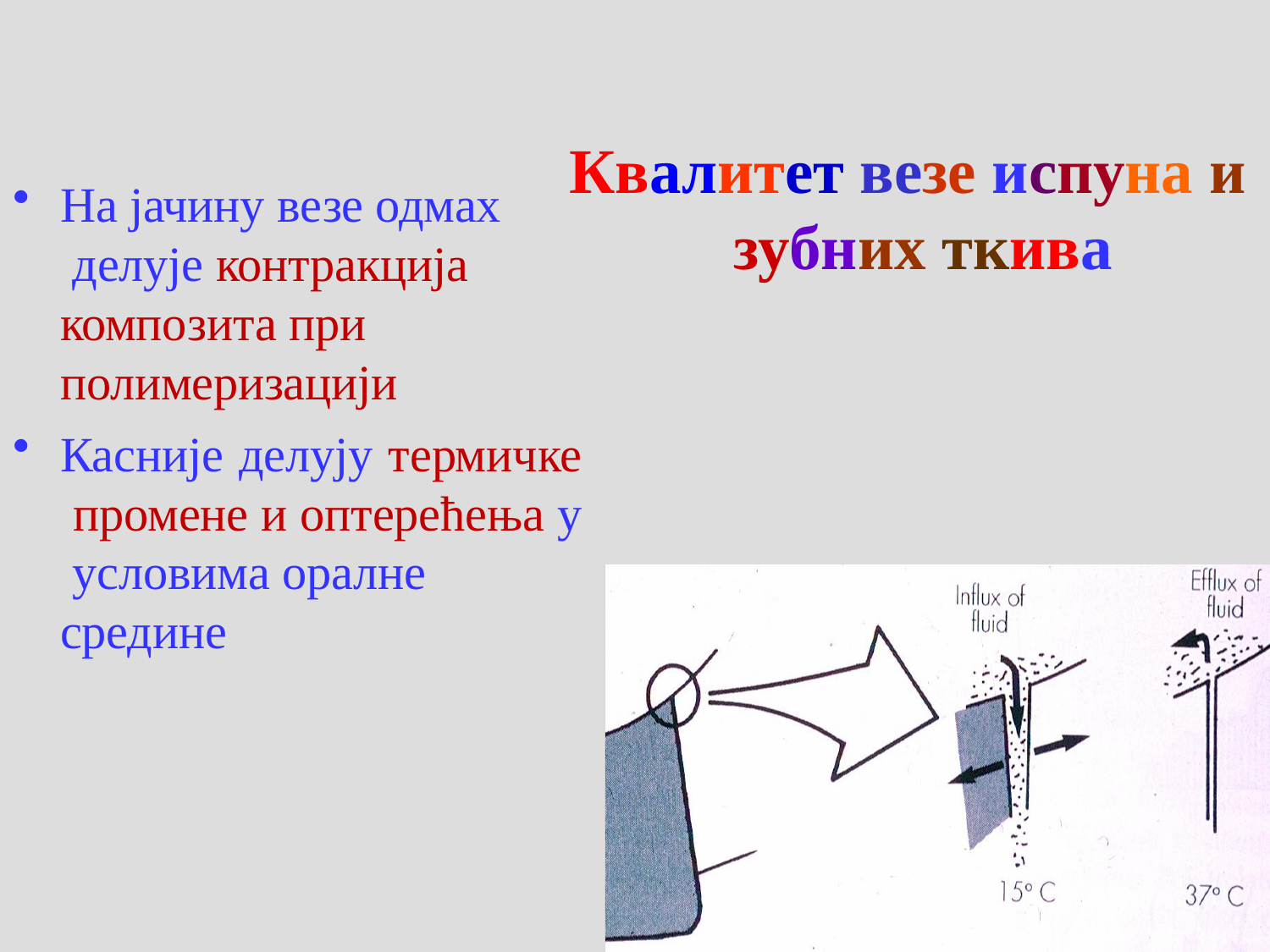

# Квалитет везе испуна и  зубних ткива
На јачину везе одмах  делује контракција
композита при  полимеризацији
Касније делују термичке  промене и оптерећења у  условима оралне
средине